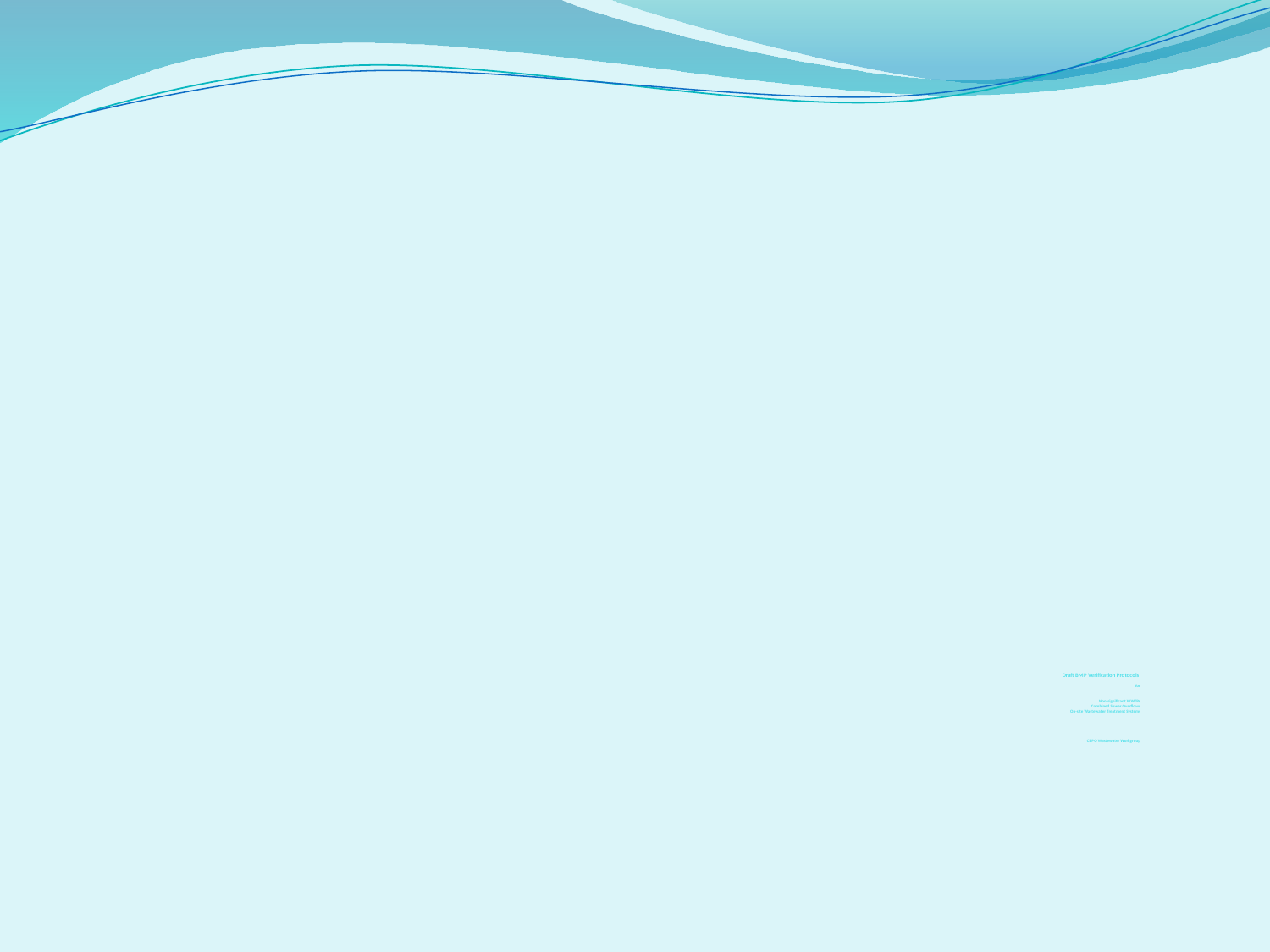

# Draft BMP Verification Protocols for Non-significant WWTPs Combined Sewer Overflows On-site Wastewater Treatment Systems CBPO Wastewater Workgroup